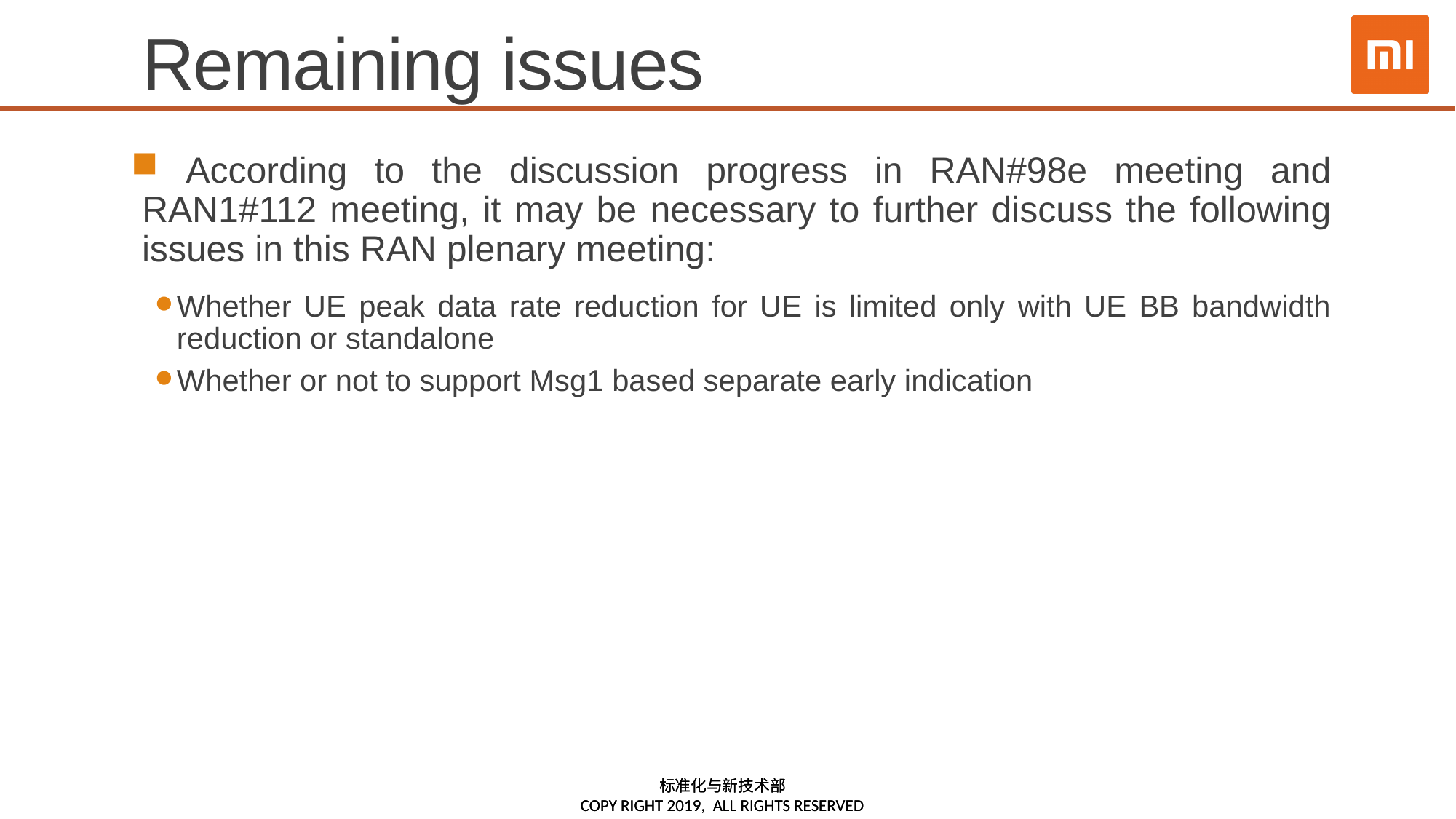

# Remaining issues
 According to the discussion progress in RAN#98e meeting and RAN1#112 meeting, it may be necessary to further discuss the following issues in this RAN plenary meeting:
Whether UE peak data rate reduction for UE is limited only with UE BB bandwidth reduction or standalone
Whether or not to support Msg1 based separate early indication